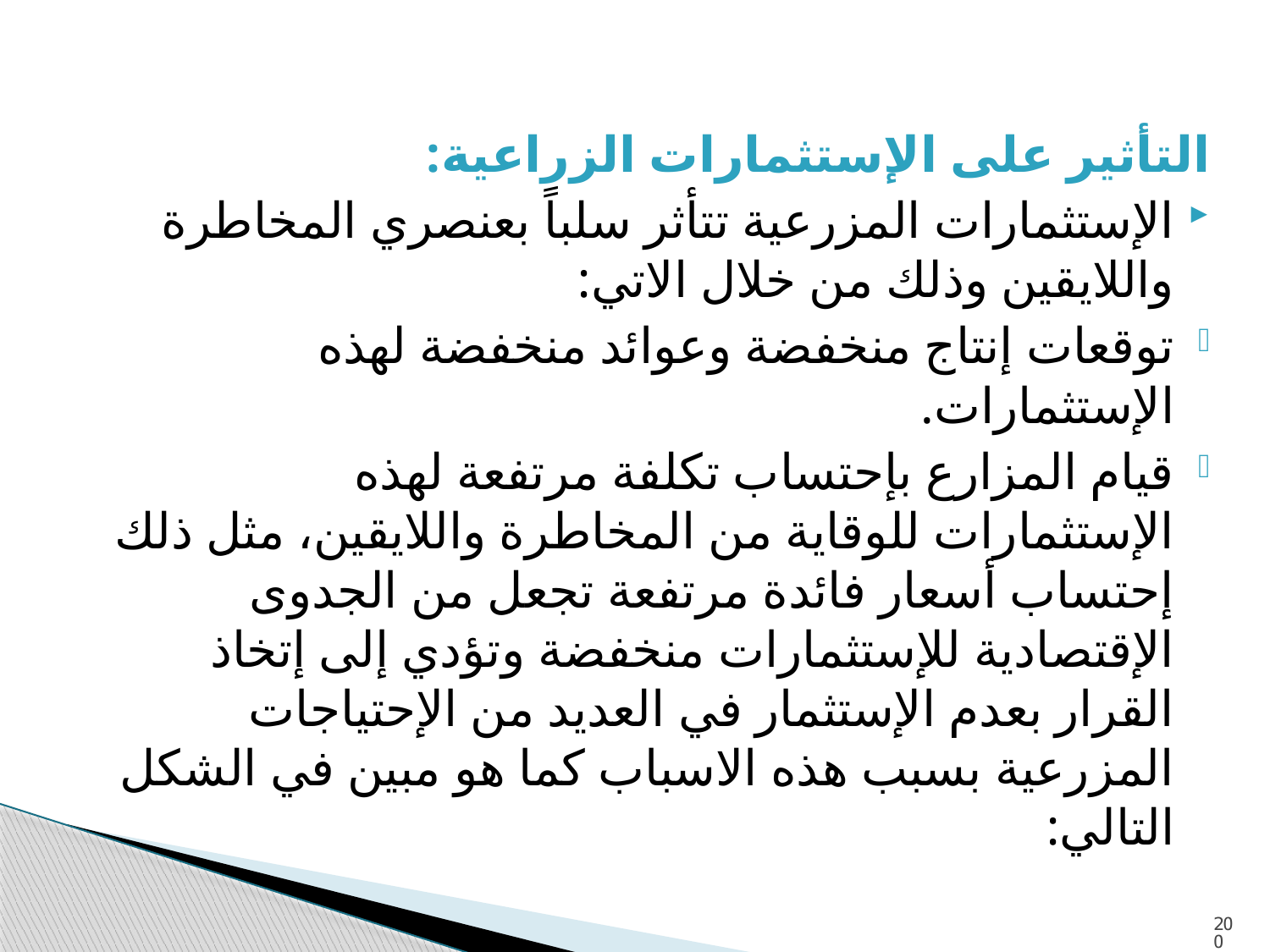

التأثير على الإستثمارات الزراعية:
الإستثمارات المزرعية تتأثر سلباً بعنصري المخاطرة واللايقين وذلك من خلال الاتي:
توقعات إنتاج منخفضة وعوائد منخفضة لهذه الإستثمارات.
قيام المزارع بإحتساب تكلفة مرتفعة لهذه الإستثمارات للوقاية من المخاطرة واللايقين، مثل ذلك إحتساب أسعار فائدة مرتفعة تجعل من الجدوى الإقتصادية للإستثمارات منخفضة وتؤدي إلى إتخاذ القرار بعدم الإستثمار في العديد من الإحتياجات المزرعية بسبب هذه الاسباب كما هو مبين في الشكل التالي:
200